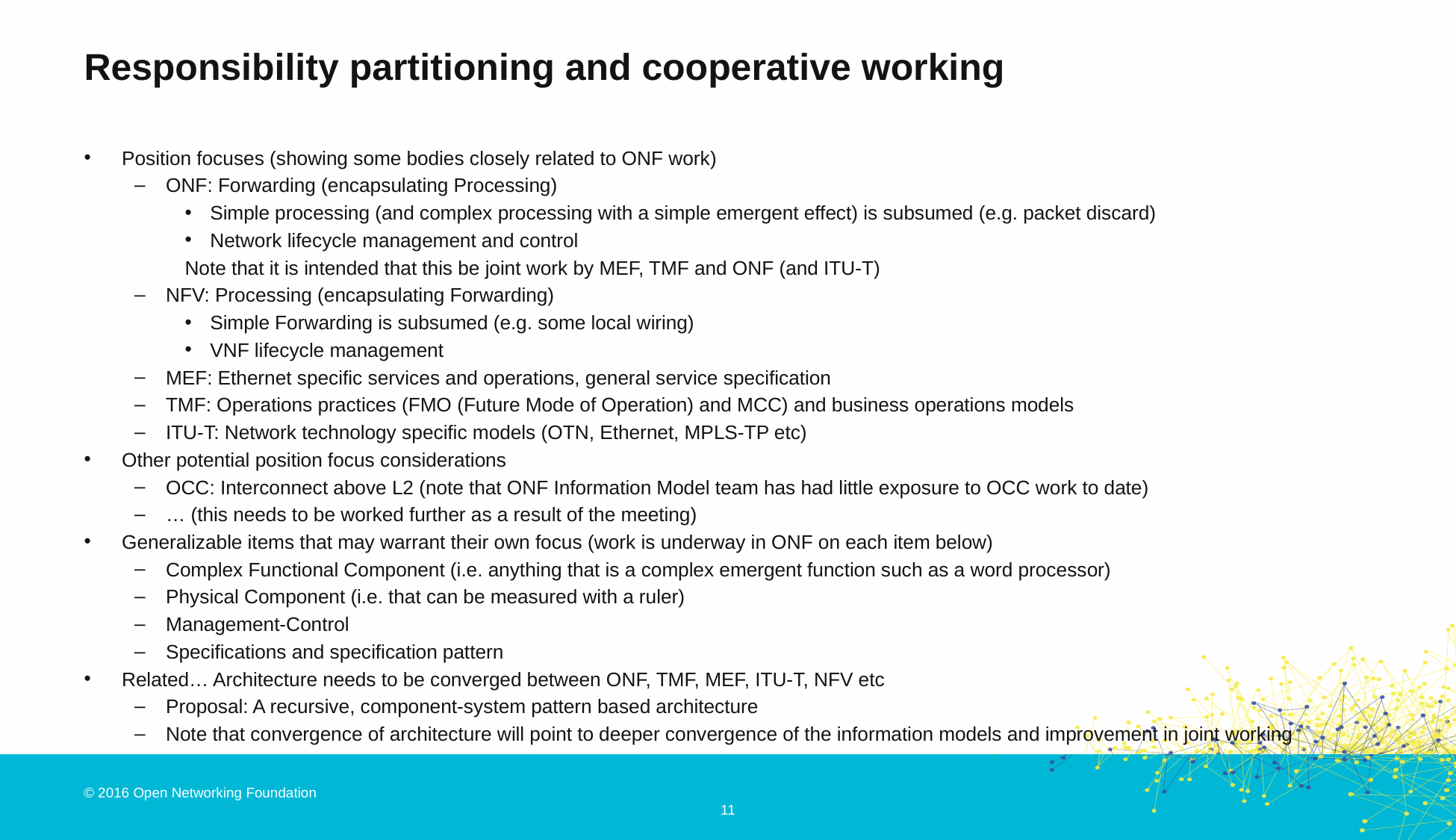

# Responsibility partitioning and cooperative working
Position focuses (showing some bodies closely related to ONF work)
ONF: Forwarding (encapsulating Processing)
Simple processing (and complex processing with a simple emergent effect) is subsumed (e.g. packet discard)
Network lifecycle management and control
Note that it is intended that this be joint work by MEF, TMF and ONF (and ITU-T)
NFV: Processing (encapsulating Forwarding)
Simple Forwarding is subsumed (e.g. some local wiring)
VNF lifecycle management
MEF: Ethernet specific services and operations, general service specification
TMF: Operations practices (FMO (Future Mode of Operation) and MCC) and business operations models
ITU-T: Network technology specific models (OTN, Ethernet, MPLS-TP etc)
Other potential position focus considerations
OCC: Interconnect above L2 (note that ONF Information Model team has had little exposure to OCC work to date)
… (this needs to be worked further as a result of the meeting)
Generalizable items that may warrant their own focus (work is underway in ONF on each item below)
Complex Functional Component (i.e. anything that is a complex emergent function such as a word processor)
Physical Component (i.e. that can be measured with a ruler)
Management-Control
Specifications and specification pattern
Related… Architecture needs to be converged between ONF, TMF, MEF, ITU-T, NFV etc
Proposal: A recursive, component-system pattern based architecture
Note that convergence of architecture will point to deeper convergence of the information models and improvement in joint working
11